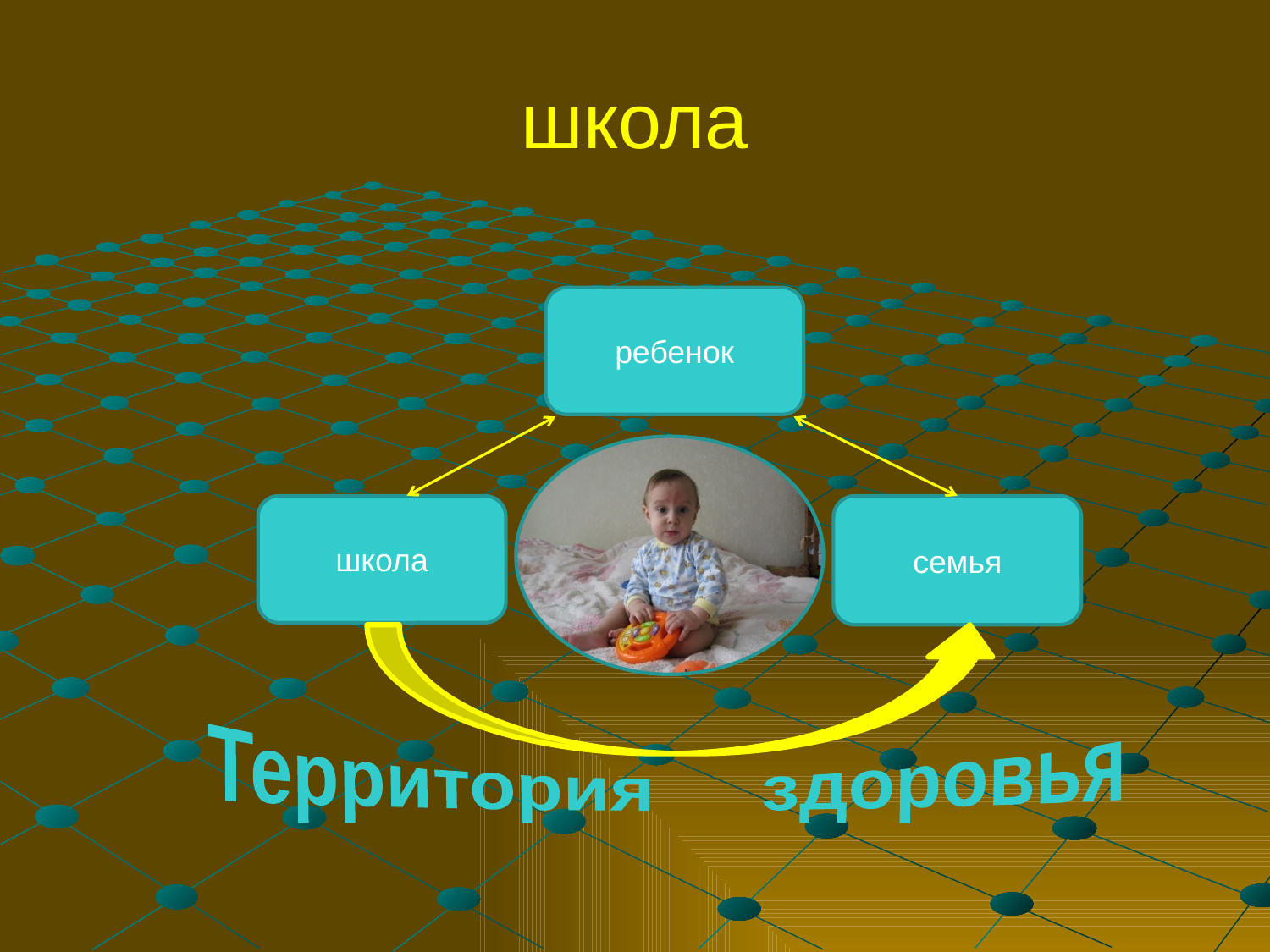

# школа

ребенок

школа
семья

Территория     здоровья